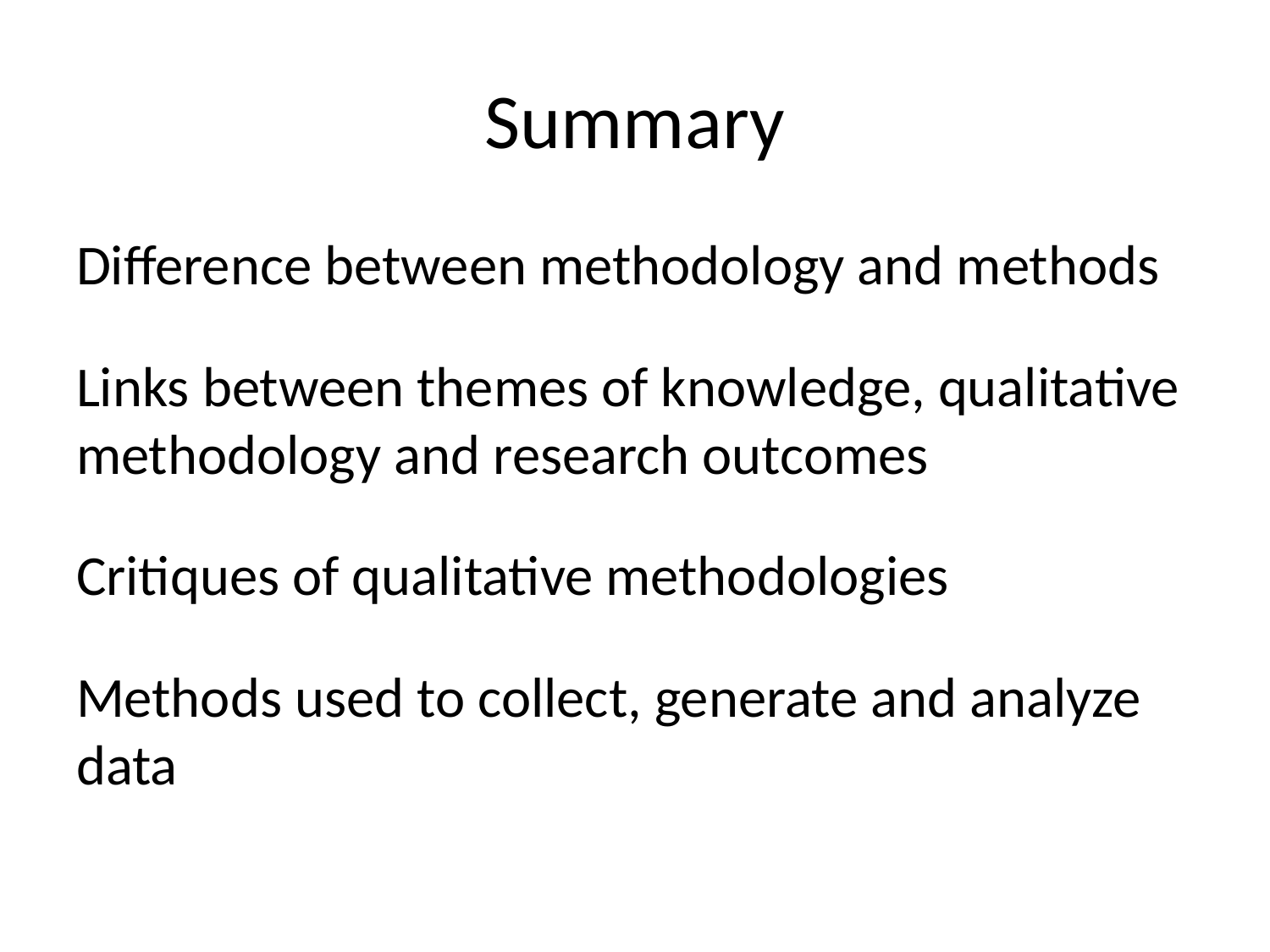

# Summary
Difference between methodology and methods
Links between themes of knowledge, qualitative methodology and research outcomes
Critiques of qualitative methodologies
Methods used to collect, generate and analyze data